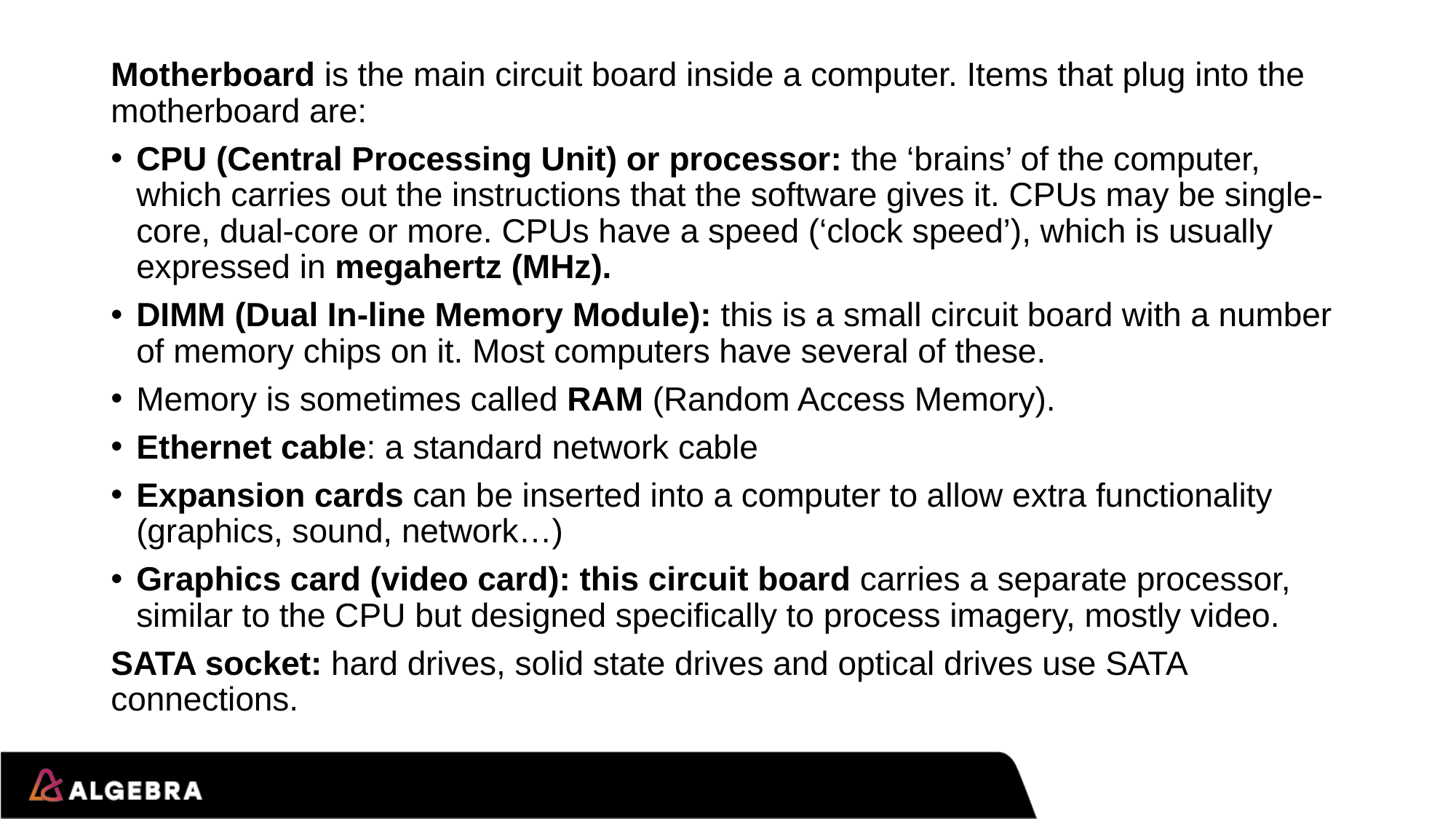

Motherboard is the main circuit board inside a computer. Items that plug into the motherboard are:
CPU (Central Processing Unit) or processor: the ‘brains’ of the computer, which carries out the instructions that the software gives it. CPUs may be single-core, dual-core or more. CPUs have a speed (‘clock speed’), which is usually expressed in megahertz (MHz).
DIMM (Dual In-line Memory Module): this is a small circuit board with a number of memory chips on it. Most computers have several of these.
Memory is sometimes called RAM (Random Access Memory).
Ethernet cable: a standard network cable
Expansion cards can be inserted into a computer to allow extra functionality (graphics, sound, network…)
Graphics card (video card): this circuit board carries a separate processor, similar to the CPU but designed specifically to process imagery, mostly video.
SATA socket: hard drives, solid state drives and optical drives use SATA connections.